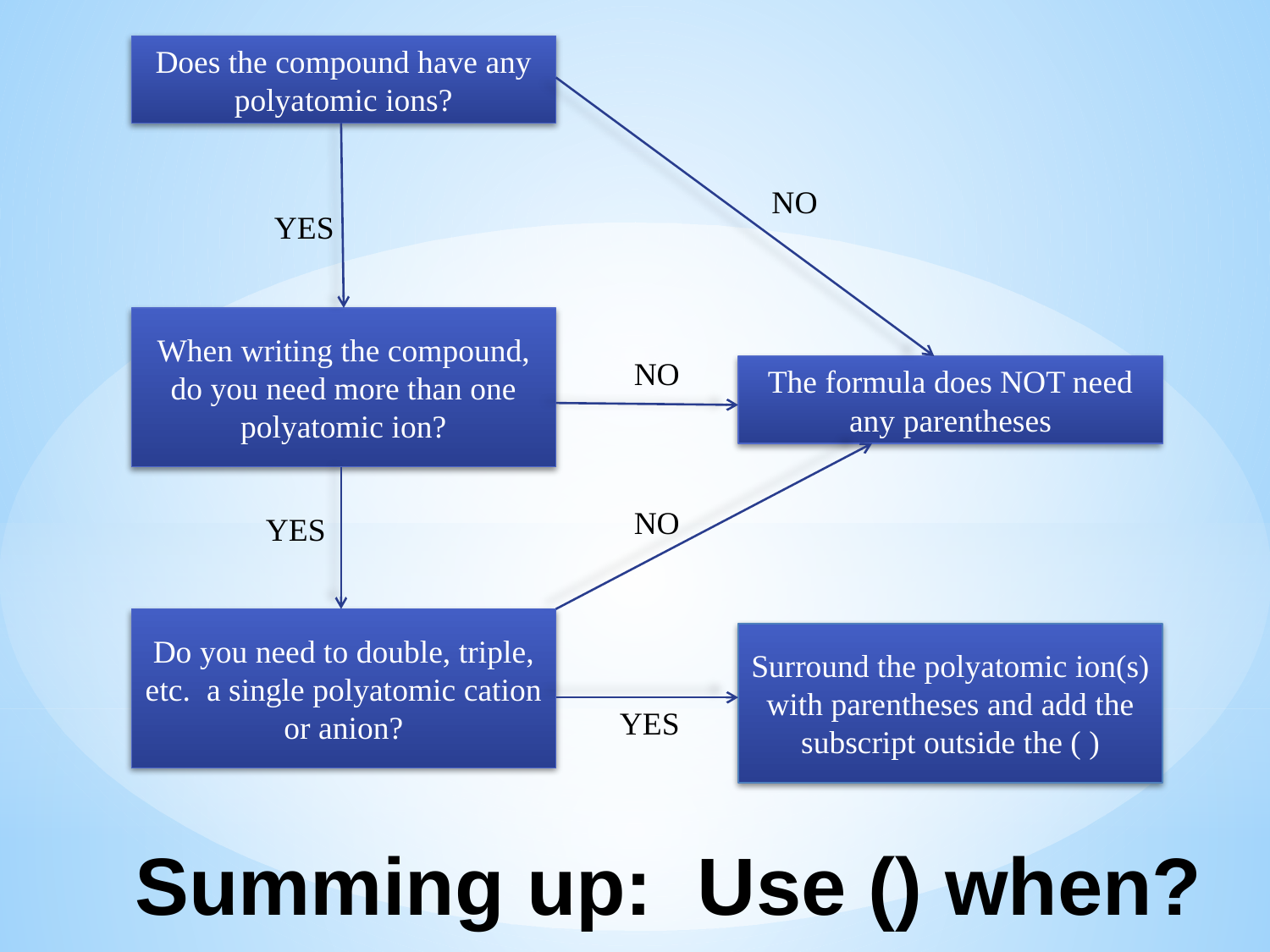

Does the compound have any polyatomic ions?
NO
YES
When writing the compound, do you need more than one polyatomic ion?
NO
The formula does NOT need any parentheses
NO
YES
Do you need to double, triple, etc.  a single polyatomic cation or anion?
Surround the polyatomic ion(s) with parentheses and add the subscript outside the ( )
YES
# Summing up:  Use () when?